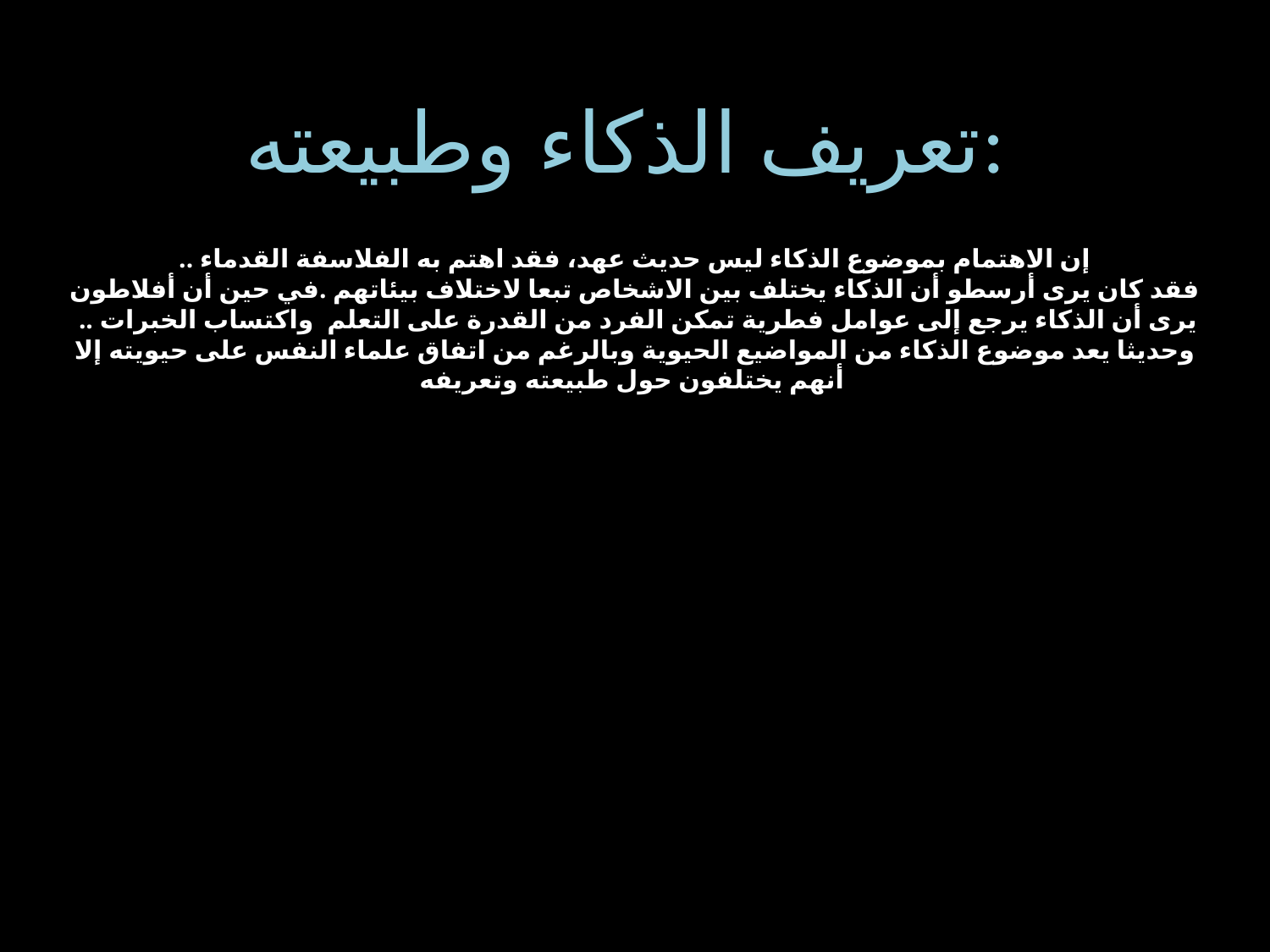

تعريف الذكاء وطبيعته:
# إن الاهتمام بموضوع الذكاء ليس حديث عهد، فقد اهتم به الفلاسفة القدماء .. فقد كان يرى أرسطو أن الذكاء يختلف بين الاشخاص تبعا لاختلاف بيئاتهم .في حين أن أفلاطون يرى أن الذكاء يرجع إلى عوامل فطرية تمكن الفرد من القدرة على التعلم  واكتساب الخبرات .. وحديثا يعد موضوع الذكاء من المواضيع الحيوية وبالرغم من اتفاق علماء النفس على حيويته إلا أنهم يختلفون حول طبيعته وتعريفه